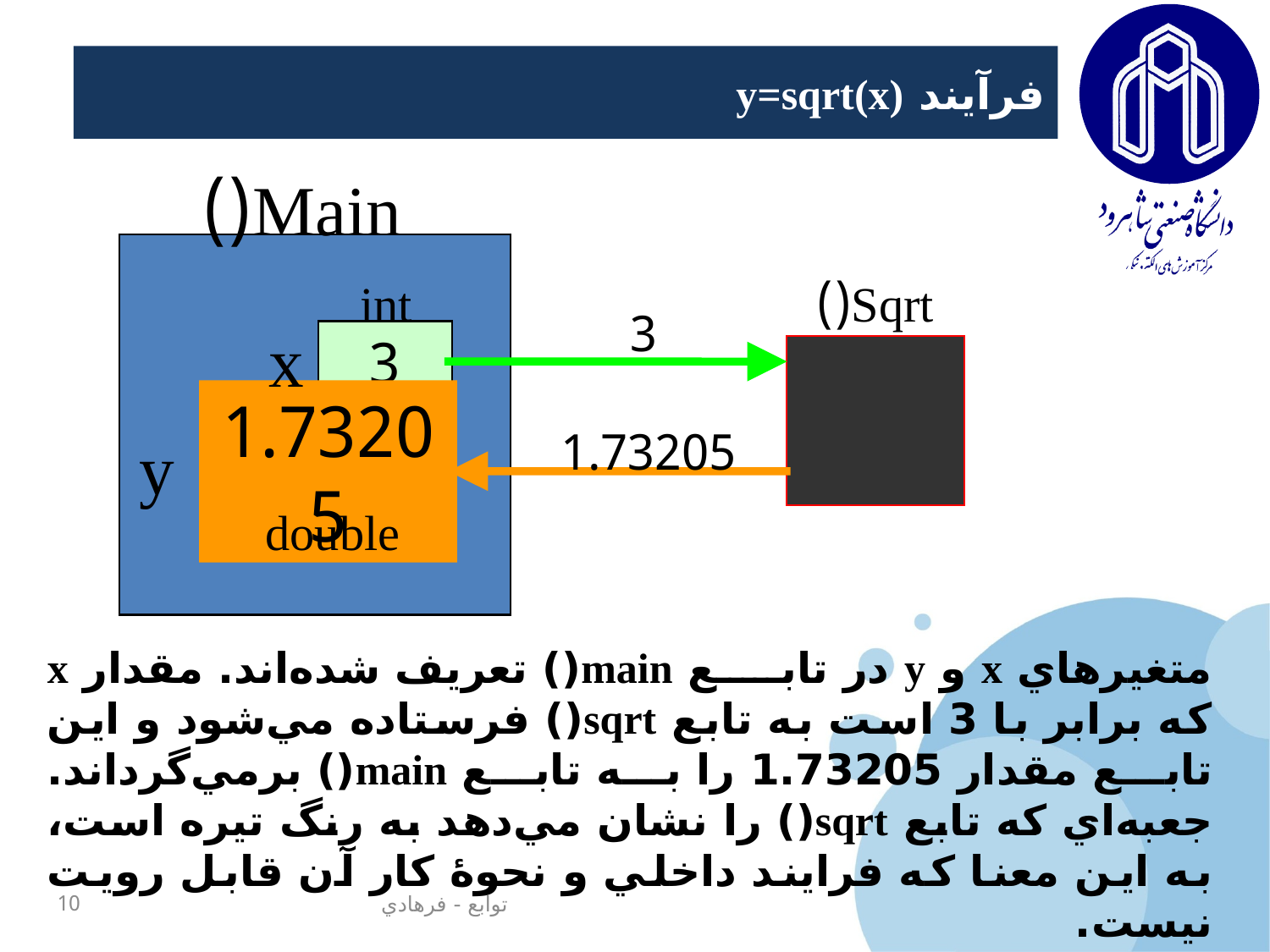

# فرآيند y=sqrt(x)
Main()

Sqrt()
int
3
3
x

1.73205
1.73205
y

double

متغيرهاي x و y در تابع main() تعريف شده‌اند. مقدار x که برابر با 3 است به تابع sqrt() فرستاده مي‌شود و اين تابع مقدار 1.73205 را به تابع main() برمي‌گرداند. جعبه‌اي كه تابع sqrt() را نشان مي‌دهد به رنگ تيره است، به اين معنا كه فرايند داخلي و نحوۀ کار آن قابل رويت نيست.
10
توابع - فرهادي